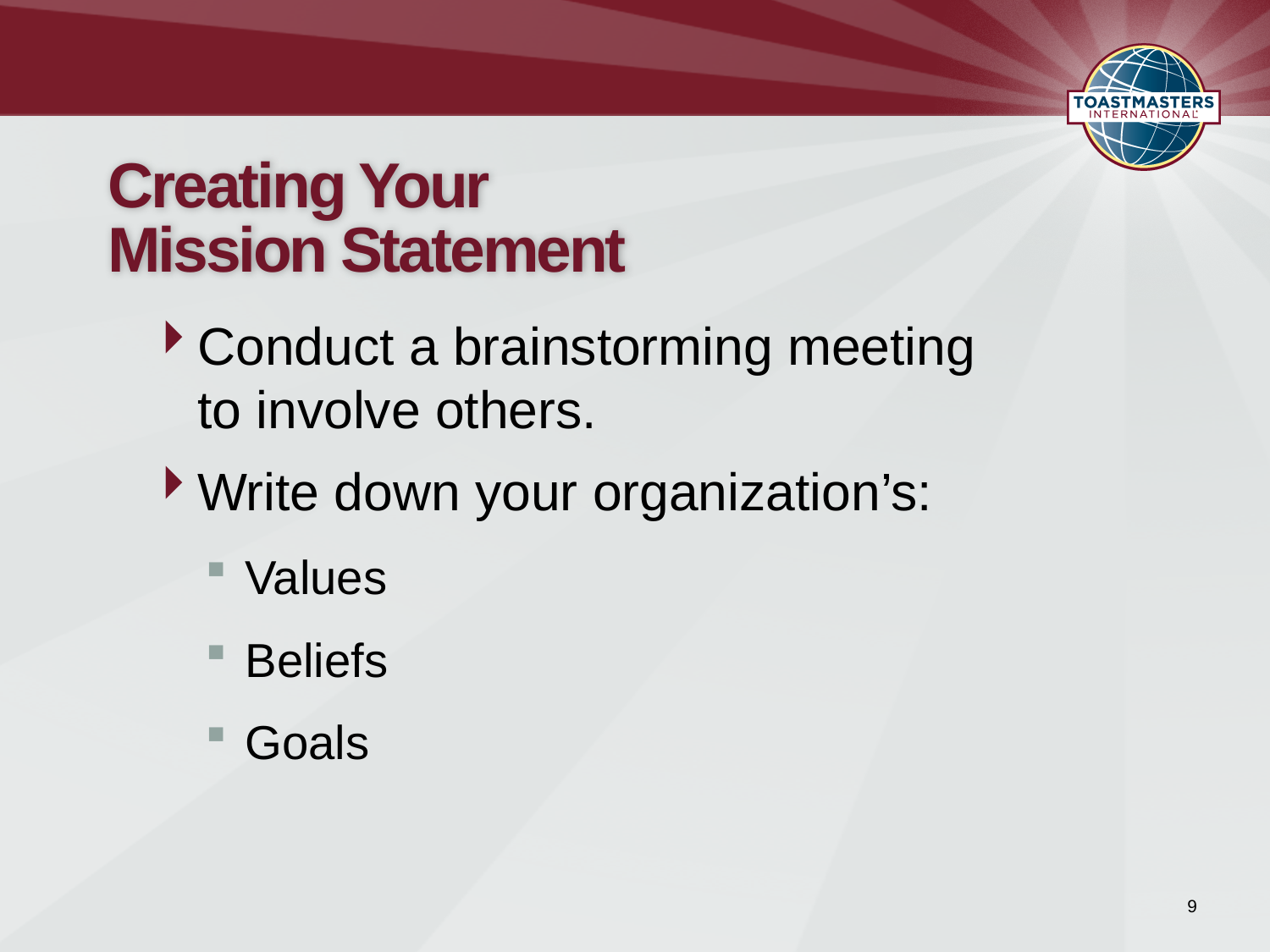

# Creating Your Mission Statement
Conduct a brainstorming meeting
to involve others.
Write down your organization’s:
Values
Beliefs
Goals
9